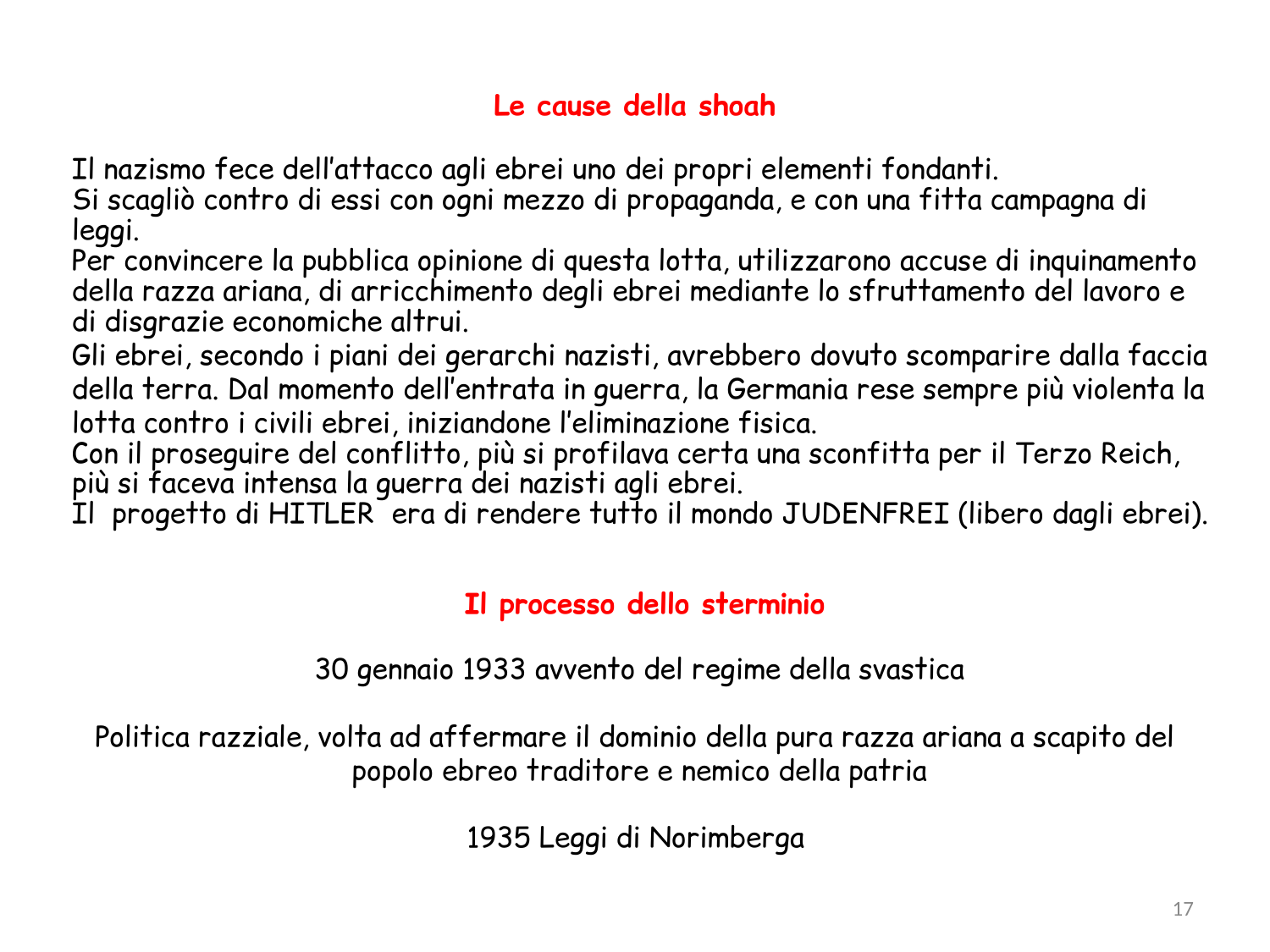

# Le cause della shoah
Il nazismo fece dell’attacco agli ebrei uno dei propri elementi fondanti.
Si scagliò contro di essi con ogni mezzo di propaganda, e con una fitta campagna di leggi.
Per convincere la pubblica opinione di questa lotta, utilizzarono accuse di inquinamento della razza ariana, di arricchimento degli ebrei mediante lo sfruttamento del lavoro e di disgrazie economiche altrui.
Gli ebrei, secondo i piani dei gerarchi nazisti, avrebbero dovuto scomparire dalla faccia della terra. Dal momento dell’entrata in guerra, la Germania rese sempre più violenta la lotta contro i civili ebrei, iniziandone l’eliminazione fisica.
Con il proseguire del conflitto, più si profilava certa una sconfitta per il Terzo Reich, più si faceva intensa la guerra dei nazisti agli ebrei.
Il  progetto di HITLER  era di rendere tutto il mondo JUDENFREI (libero dagli ebrei).
Il processo dello sterminio
30 gennaio 1933 avvento del regime della svastica

Politica razziale, volta ad affermare il dominio della pura razza ariana a scapito del  popolo ebreo traditore e nemico della patria

1935 Leggi di Norimberga
17